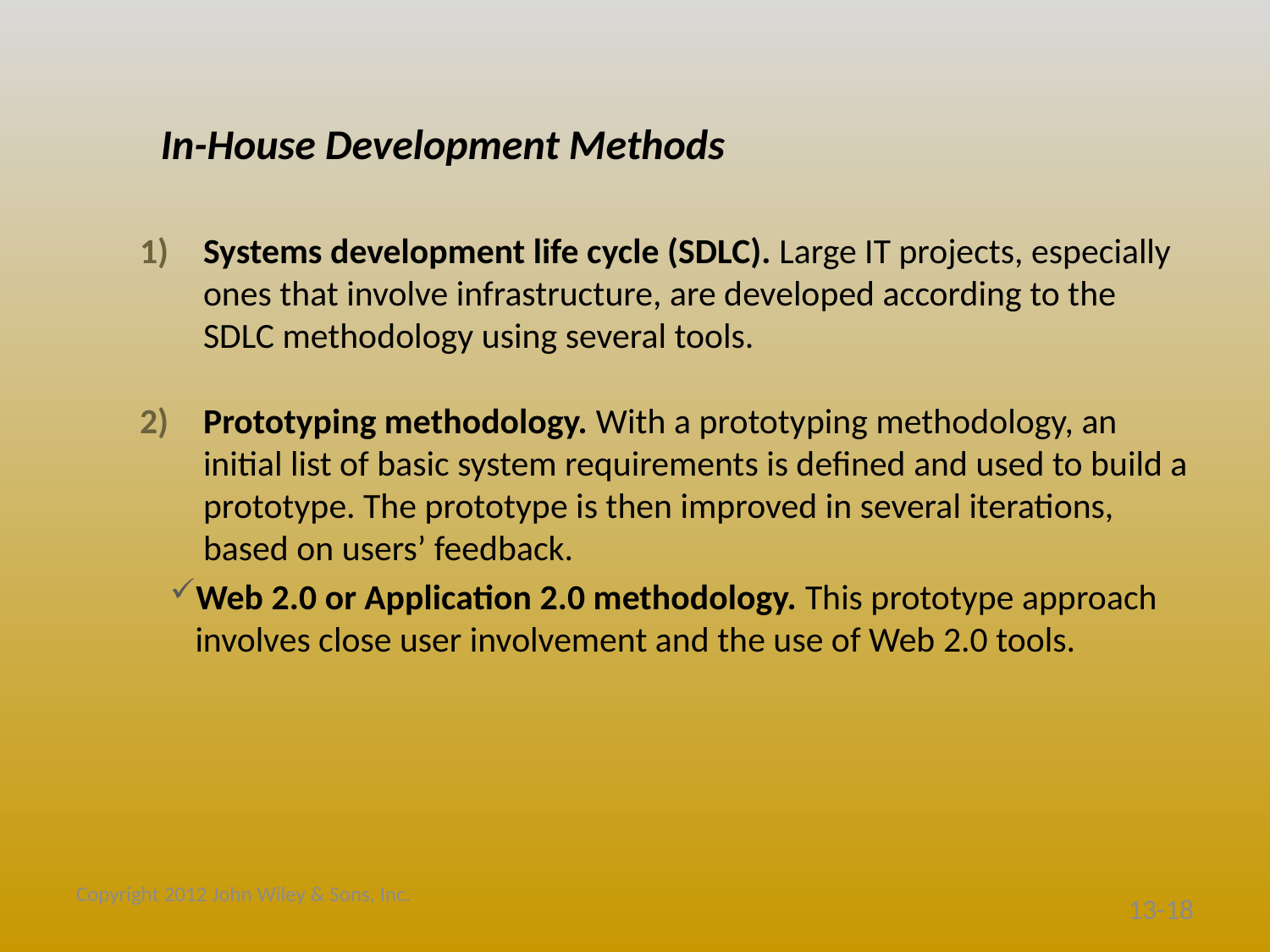

# In-House Development Methods
Systems development life cycle (SDLC). Large IT projects, especially ones that involve infrastructure, are developed according to the SDLC methodology using several tools.
Prototyping methodology. With a prototyping methodology, an initial list of basic system requirements is defined and used to build a prototype. The prototype is then improved in several iterations, based on users’ feedback.
Web 2.0 or Application 2.0 methodology. This prototype approach involves close user involvement and the use of Web 2.0 tools.
Copyright 2012 John Wiley & Sons, Inc.
13-18